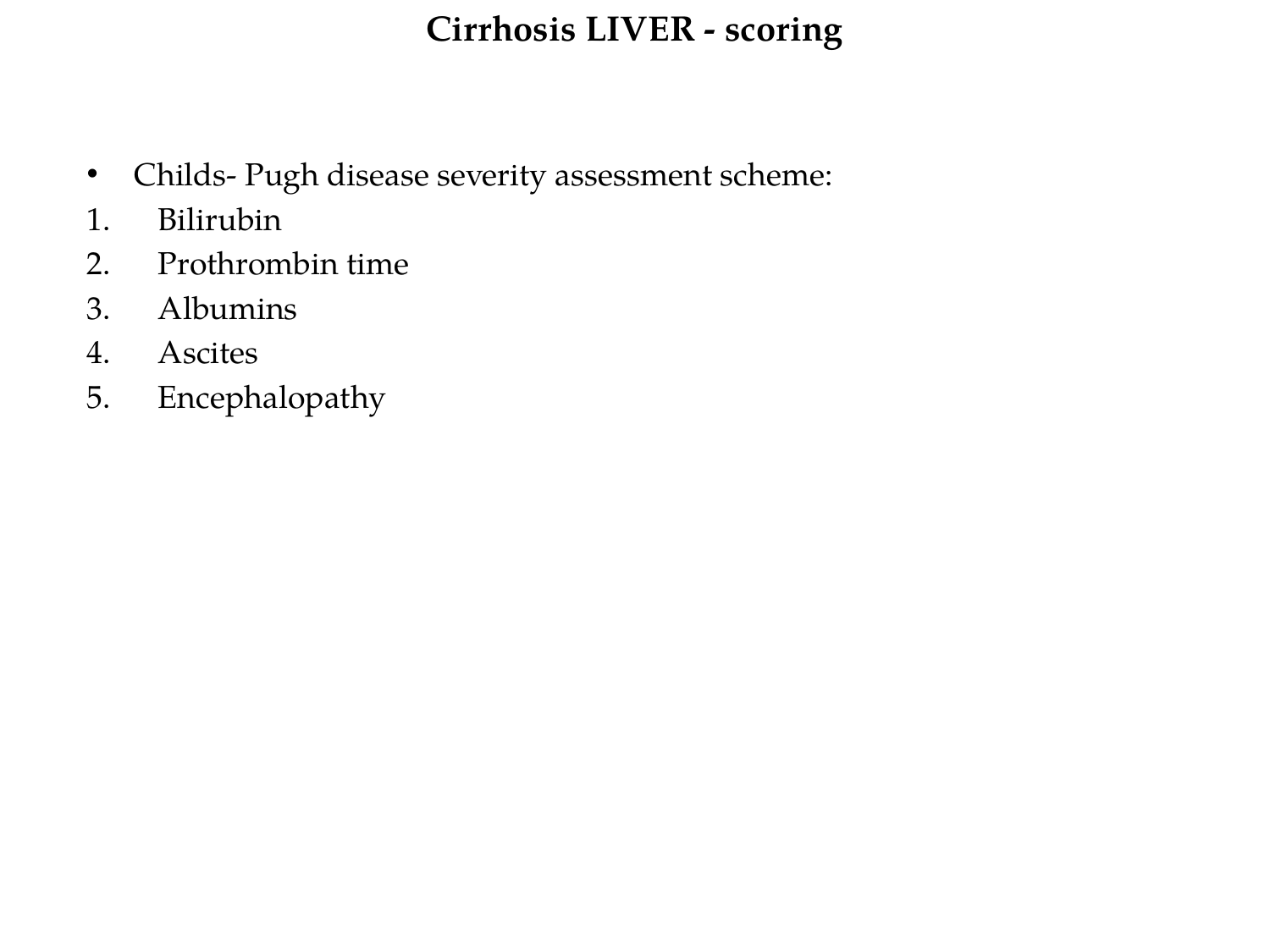

Cirrhosis LIVER - scoring
Childs- Pugh disease severity assessment scheme:
Bilirubin
Prothrombin time
Albumins
Ascites
Encephalopathy